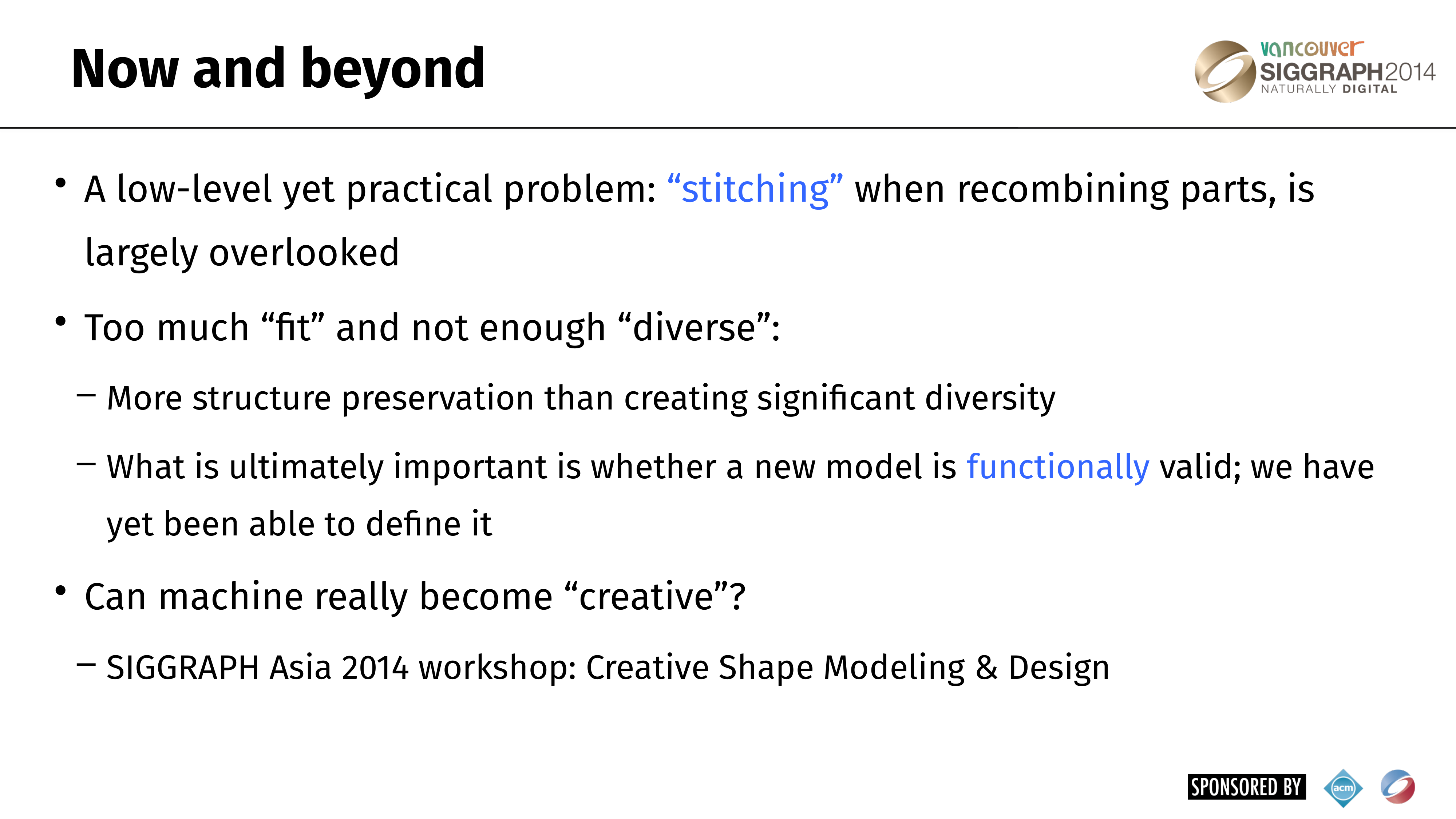

Now and beyond

A low-level yet practical problem: “stitching” when recombining parts, is largely overlooked
Too much “fit” and not enough “diverse”:
More structure preservation than creating significant diversity
What is ultimately important is whether a new model is functionally valid; we have yet been able to define it
Can machine really become “creative”?
SIGGRAPH Asia 2014 workshop: Creative Shape Modeling & Design